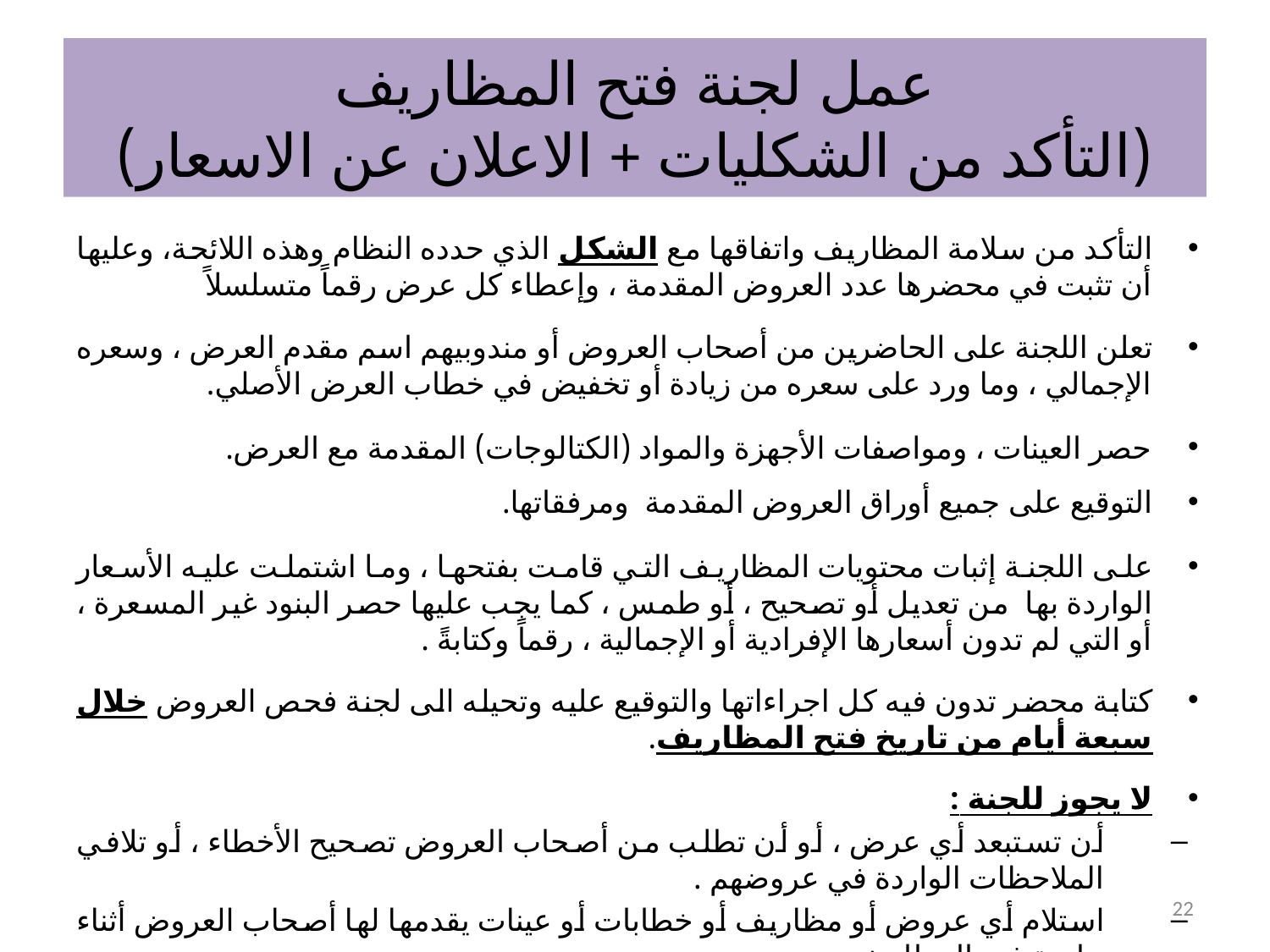

# عمل لجنة فتح المظاريف (التأكد من الشكليات + الاعلان عن الاسعار)
التأكد من سلامة المظاريف واتفاقها مع الشكل الذي حدده النظام وهذه اللائحة، وعليها أن تثبت في محضرها عدد العروض المقدمة ، وإعطاء كل عرض رقماً متسلسلاً

تعلن اللجنة على الحاضرين من أصحاب العروض أو مندوبيهم اسم مقدم العرض ، وسعره الإجمالي ، وما ورد على سعره من زيادة أو تخفيض في خطاب العرض الأصلي.

حصر العينات ، ومواصفات الأجهزة والمواد (الكتالوجات) المقدمة مع العرض.

التوقيع على جميع أوراق العروض المقدمة  ومرفقاتها.

على اللجنة إثبات محتويات المظاريف التي قامت بفتحها ، وما اشتملت عليه الأسعار الواردة بها  من تعديل أو تصحيح ، أو طمس ، كما يجب عليها حصر البنود غير المسعرة ، أو التي لم تدون أسعارها الإفرادية أو الإجمالية ، رقماً وكتابةً .

كتابة محضر تدون فيه كل اجراءاتها والتوقيع عليه وتحيله الى لجنة فحص العروض خلال سبعة أيام من تاريخ فتح المظاريف.

لا يجوز للجنة :
أن تستبعد أي عرض ، أو أن تطلب من أصحاب العروض تصحيح الأخطاء ، أو تلافي الملاحظات الواردة في عروضهم .
استلام أي عروض أو مظاريف أو خطابات أو عينات يقدمها لها أصحاب العروض أثناء جلسة فتح المظاريف.
22